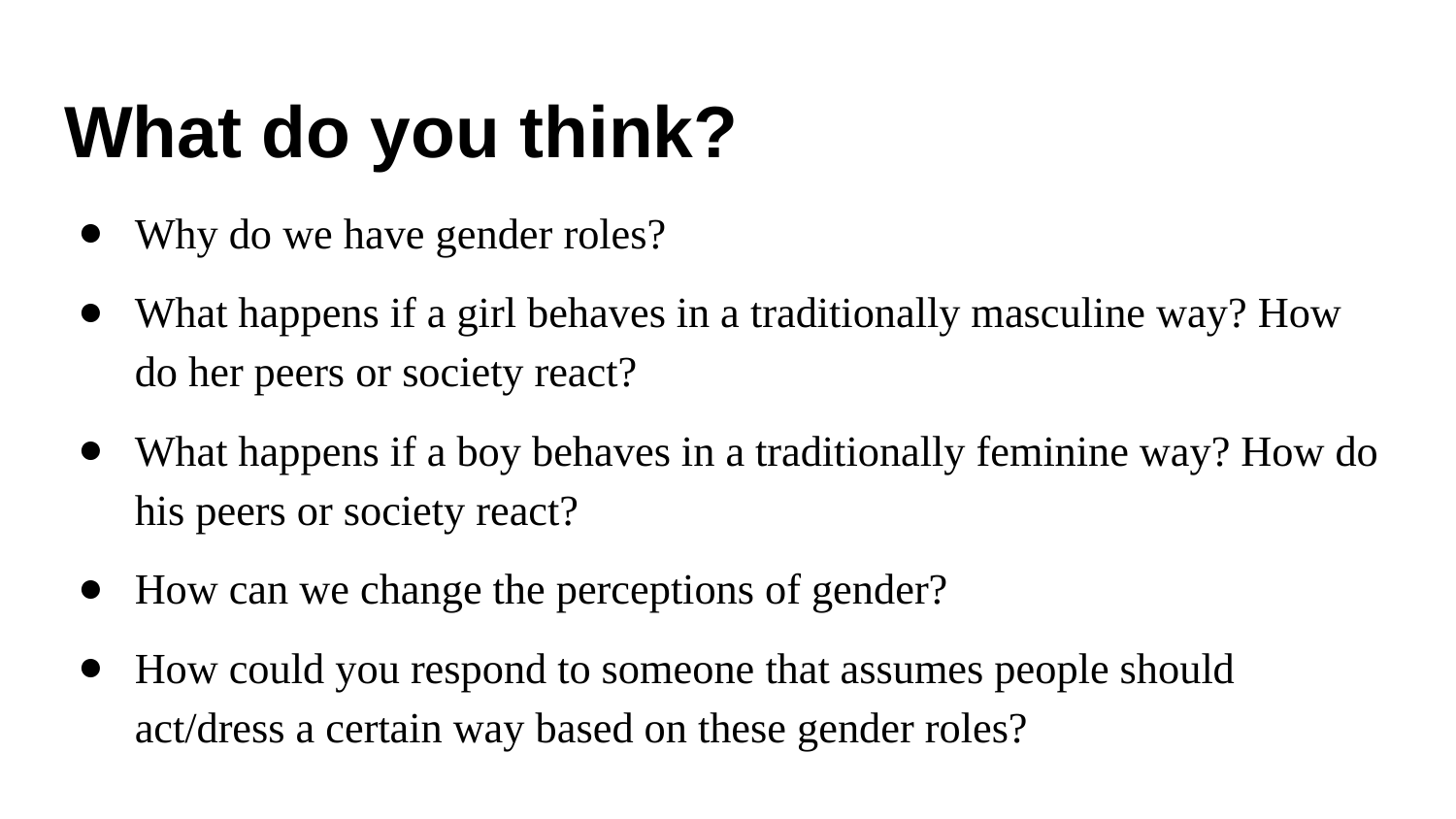

# What do you think?
Why do we have gender roles?
What happens if a girl behaves in a traditionally masculine way? How do her peers or society react?
What happens if a boy behaves in a traditionally feminine way? How do his peers or society react?
How can we change the perceptions of gender?
How could you respond to someone that assumes people should act/dress a certain way based on these gender roles?